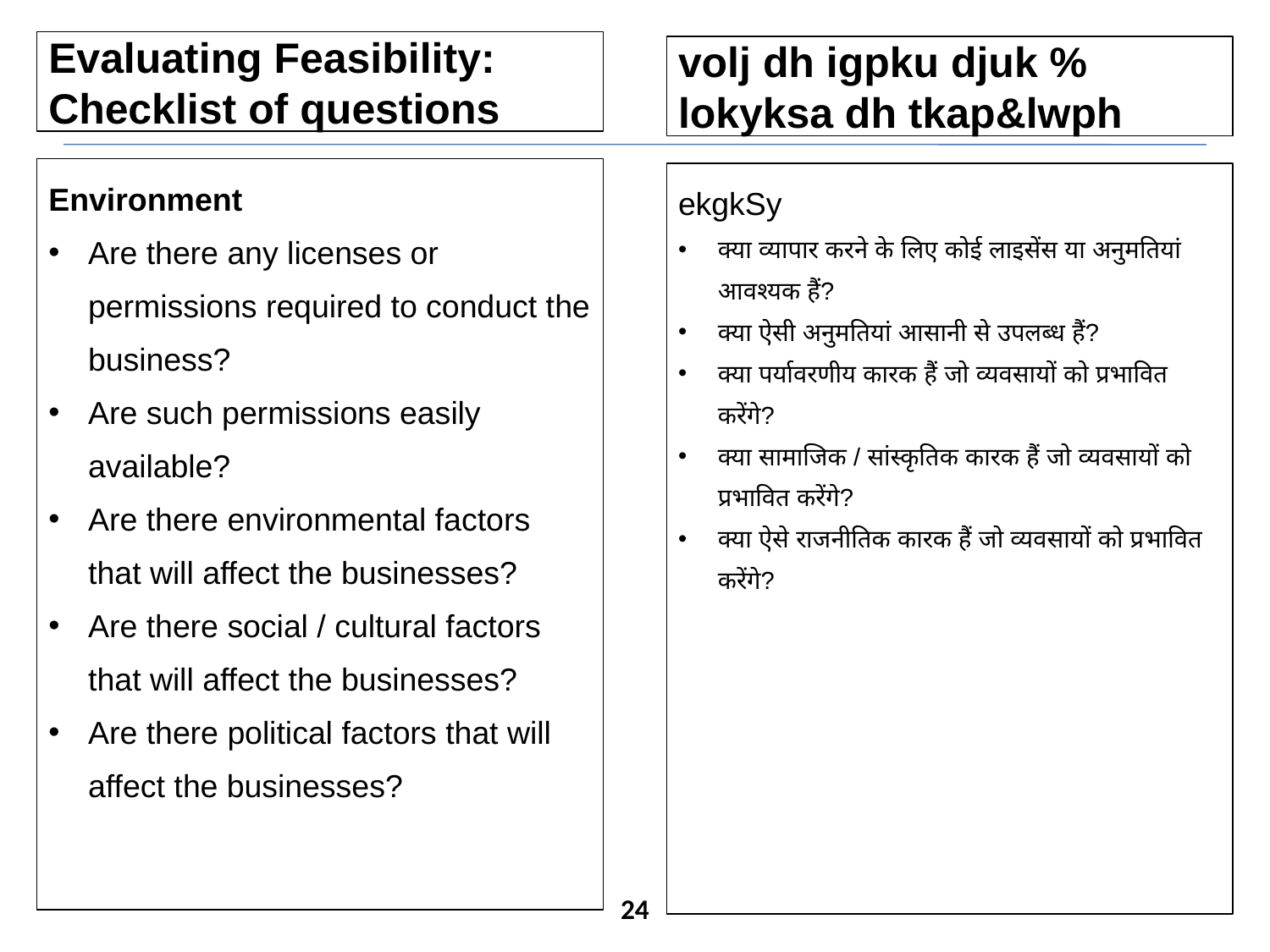

Evaluating Feasibility:
Checklist of questions
volj dh igpku djuk % lokyksa dh tkap&lwph

Environment
Are there any licenses or permissions required to conduct the business?
Are such permissions easily available?
Are there environmental factors that will affect the businesses?
Are there social / cultural factors that will affect the businesses?
Are there political factors that will affect the businesses?

ekgkSy
क्या व्यापार करने के लिए कोई लाइसेंस या अनुमतियां आवश्यक हैं?
क्या ऐसी अनुमतियां आसानी से उपलब्ध हैं?
क्या पर्यावरणीय कारक हैं जो व्यवसायों को प्रभावित करेंगे?
क्या सामाजिक / सांस्कृतिक कारक हैं जो व्यवसायों को प्रभावित करेंगे?
क्या ऐसे राजनीतिक कारक हैं जो व्यवसायों को प्रभावित करेंगे?

24